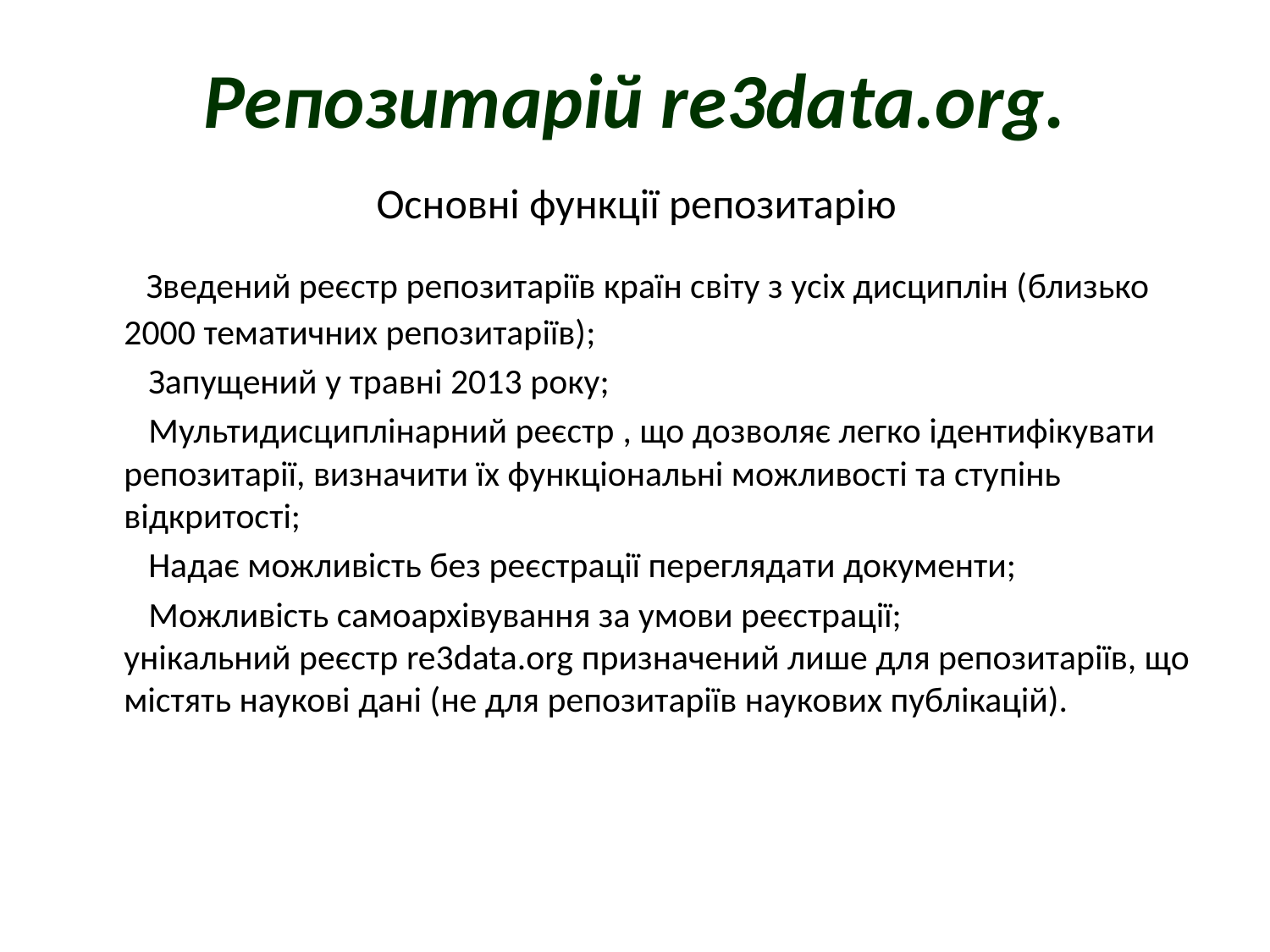

# Репозитарій re3data.org.
 Основні функції репозитарію
      Зведений реєстр репозитаріїв країн світу з усіх дисциплін (близько 2000 тематичних репозитаріїв);
         Запущений у травні 2013 року;
         Мультидисциплінарний реєстр , що дозволяє легко ідентифікувати репозитарії, визначити їх функціональні можливості та ступінь відкритості;
         Надає можливість без реєстрації переглядати документи;
         Можливість самоархівування за умови реєстрації; 
унікальний реєстр re3data.org призначений лише для репозитаріїв, що містять наукові дані (не для репозитаріїв наукових публікацій).